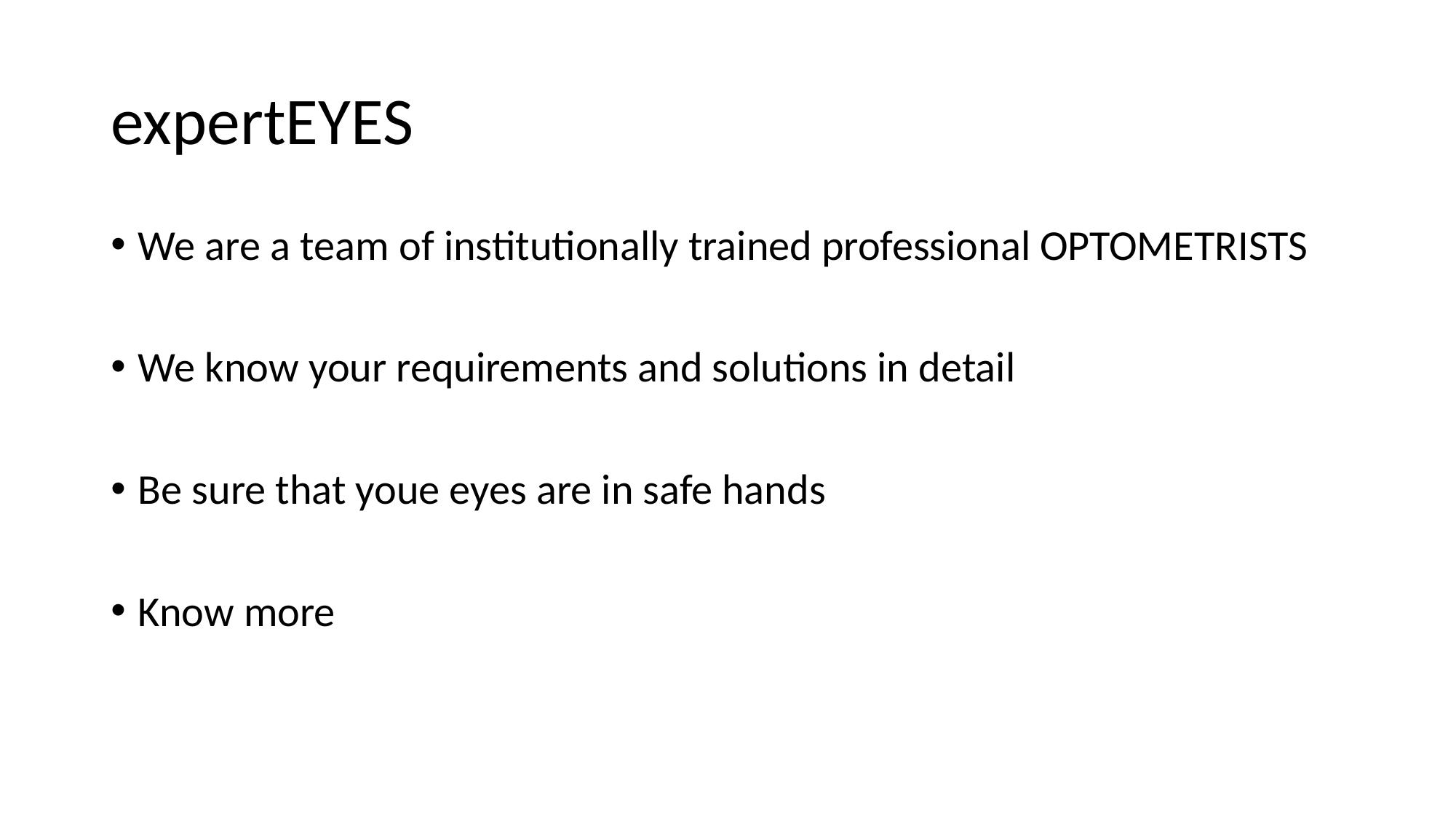

# expertEYES
We are a team of institutionally trained professional OPTOMETRISTS

We know your requirements and solutions in detail

Be sure that youe eyes are in safe hands

Know more